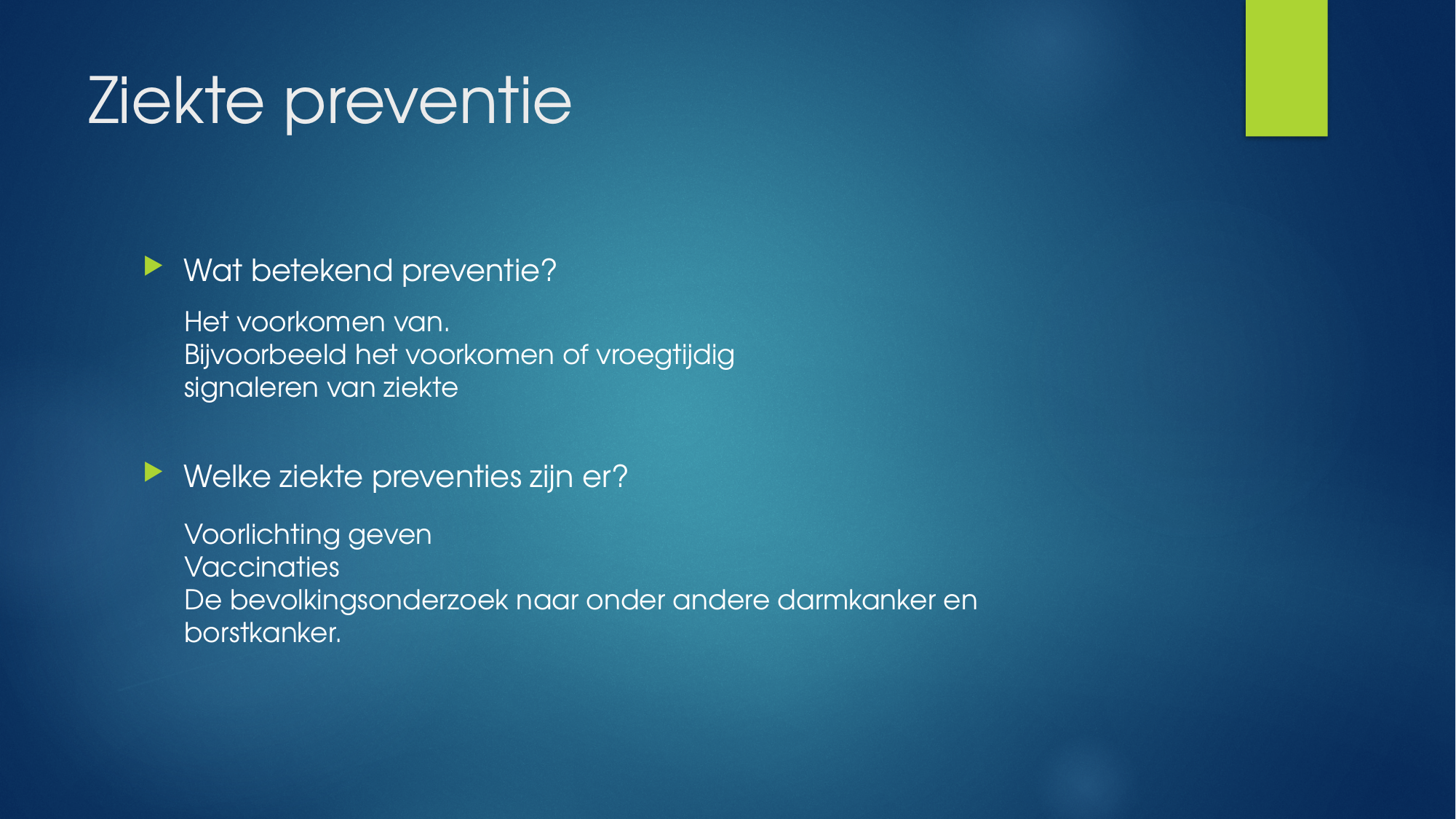

# Ziekte preventie
Wat betekend preventie?

Welke ziekte preventies zijn er?

Het voorkomen van.
Bijvoorbeeld het voorkomen of vroegtijdig signaleren van ziekte
Voorlichting geven
Vaccinaties
De bevolkingsonderzoek naar onder andere darmkanker en borstkanker.